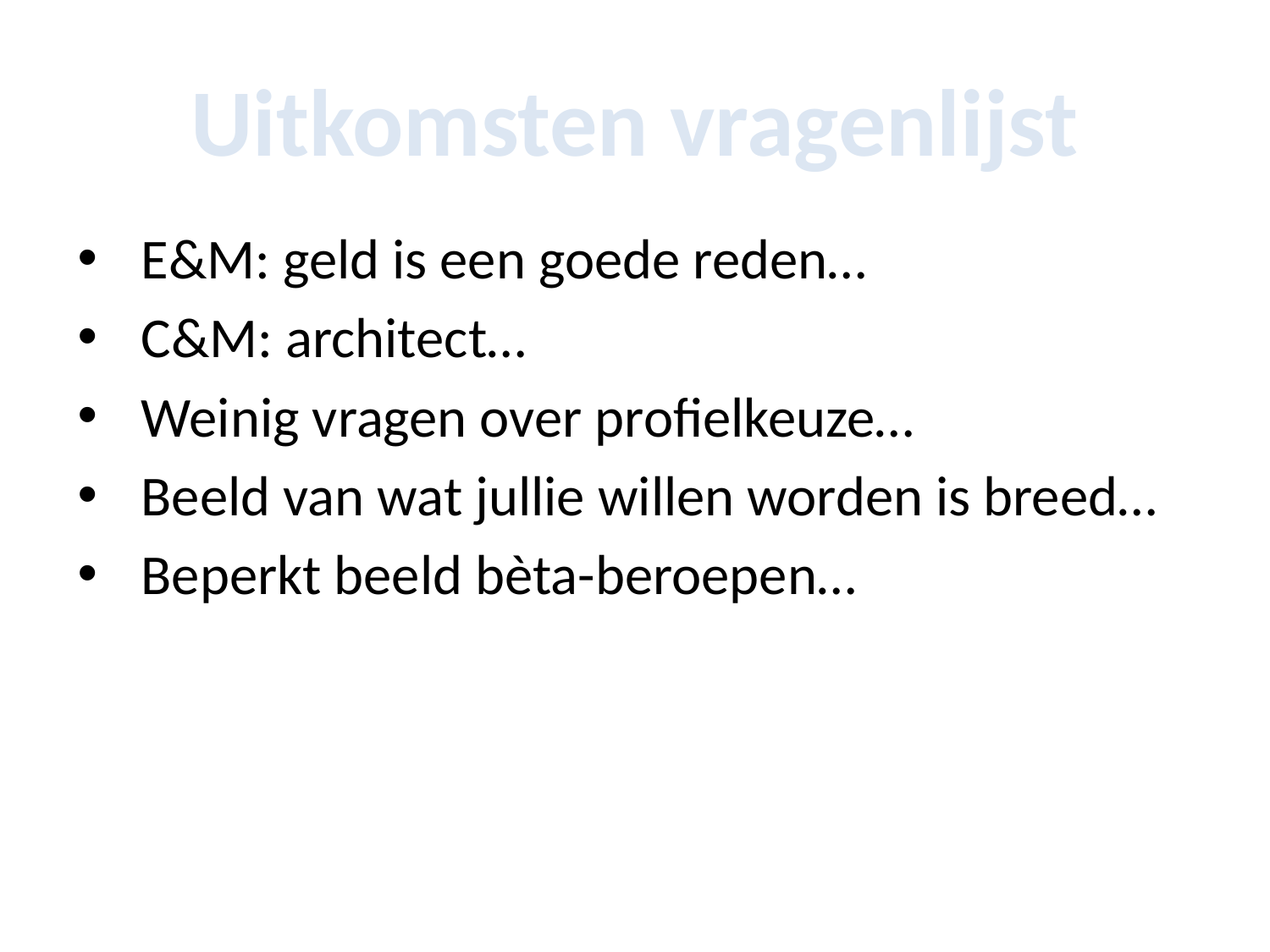

# Uitkomsten vragenlijst
E&M: geld is een goede reden…
C&M: architect…
Weinig vragen over profielkeuze…
Beeld van wat jullie willen worden is breed…
Beperkt beeld bèta-beroepen…